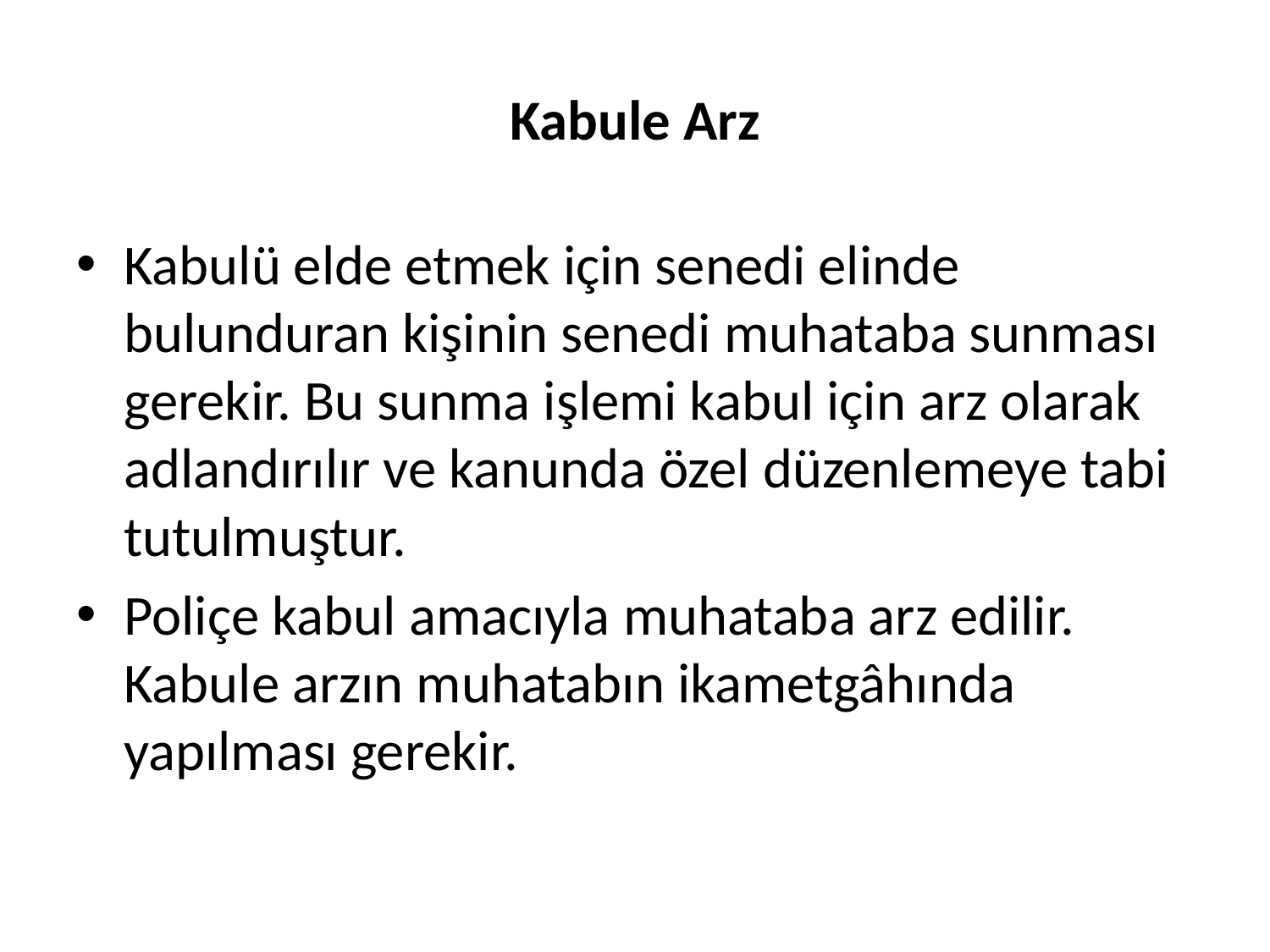

# Kabule Arz
Kabulü elde etmek için senedi elinde bulunduran kişinin senedi muhataba sunması gerekir. Bu sunma işlemi kabul için arz olarak adlandırılır ve kanunda özel düzenlemeye tabi tutulmuştur.
Poliçe kabul amacıyla muhataba arz edilir. Kabule arzın muhatabın ikametgâhında yapılması gerekir.